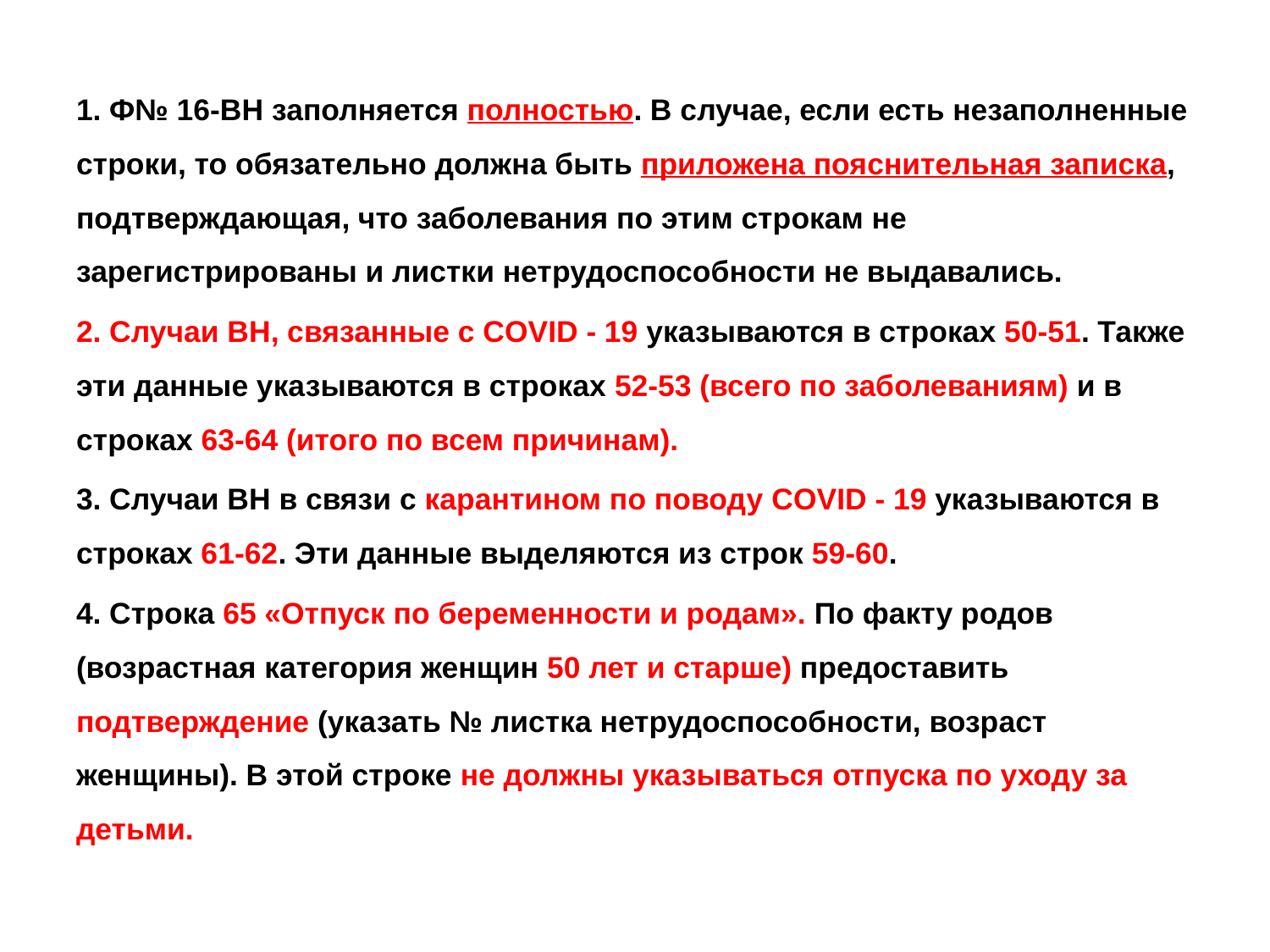

# 1. Ф№ 16-ВН заполняется полностью. В случае, если есть незаполненные строки, то обязательно должна быть приложена пояснительная записка, подтверждающая, что заболевания по этим строкам не зарегистрированы и листки нетрудоспособности не выдавались.
2. Случаи ВН, связанные с COVID - 19 указываются в строках 50-51. Также эти данные указываются в строках 52-53 (всего по заболеваниям) и в строках 63-64 (итого по всем причинам).
3. Случаи ВН в связи с карантином по поводу COVID - 19 указываются в строках 61-62. Эти данные выделяются из строк 59-60.
4. Строка 65 «Отпуск по беременности и родам». По факту родов (возрастная категория женщин 50 лет и старше) предоставить подтверждение (указать № листка нетрудоспособности, возраст женщины). В этой строке не должны указываться отпуска по уходу за детьми.